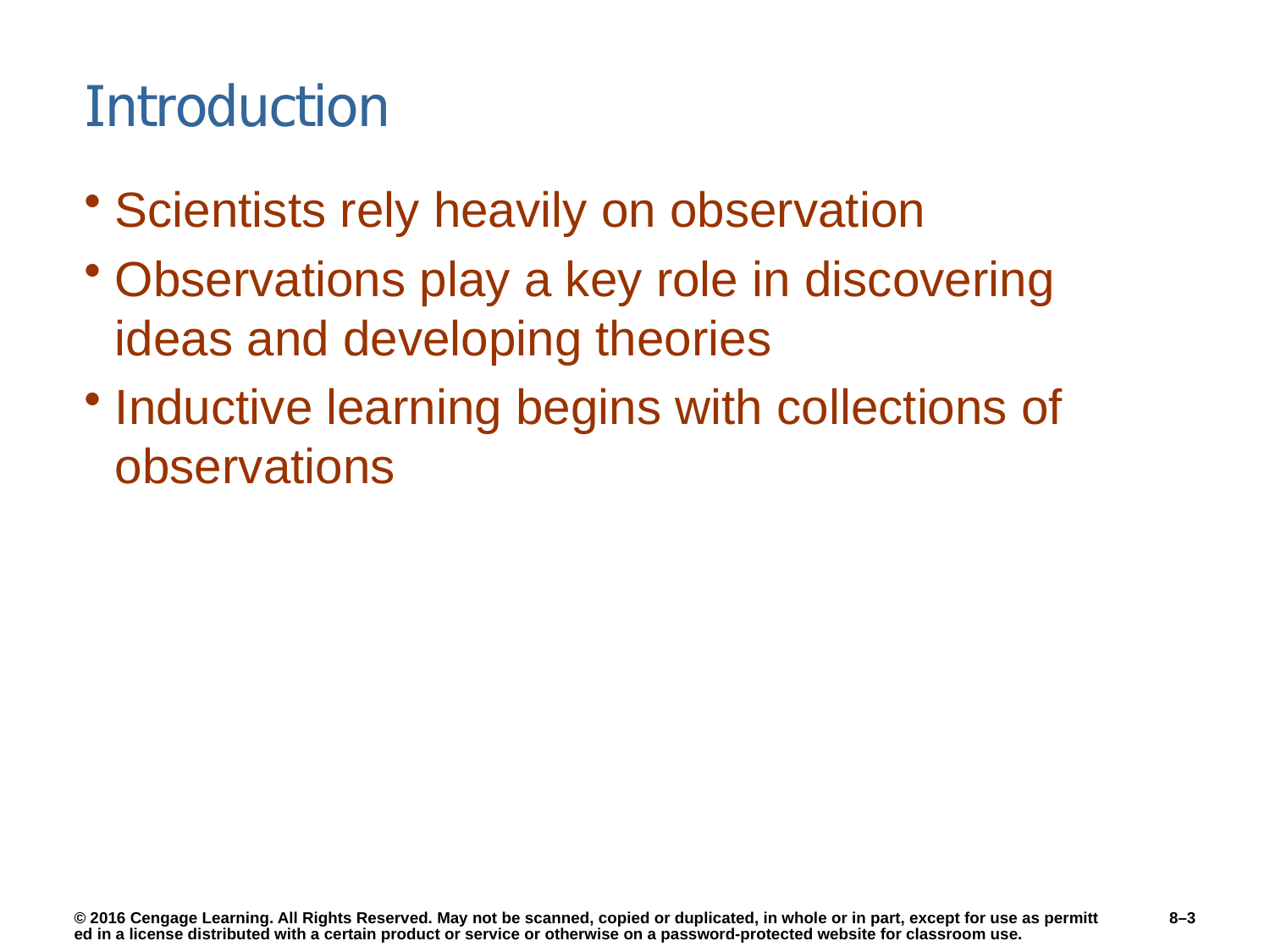

# Introduction
Scientists rely heavily on observation
Observations play a key role in discovering ideas and developing theories
Inductive learning begins with collections of observations
8–3
© 2016 Cengage Learning. All Rights Reserved. May not be scanned, copied or duplicated, in whole or in part, except for use as permitted in a license distributed with a certain product or service or otherwise on a password-protected website for classroom use.